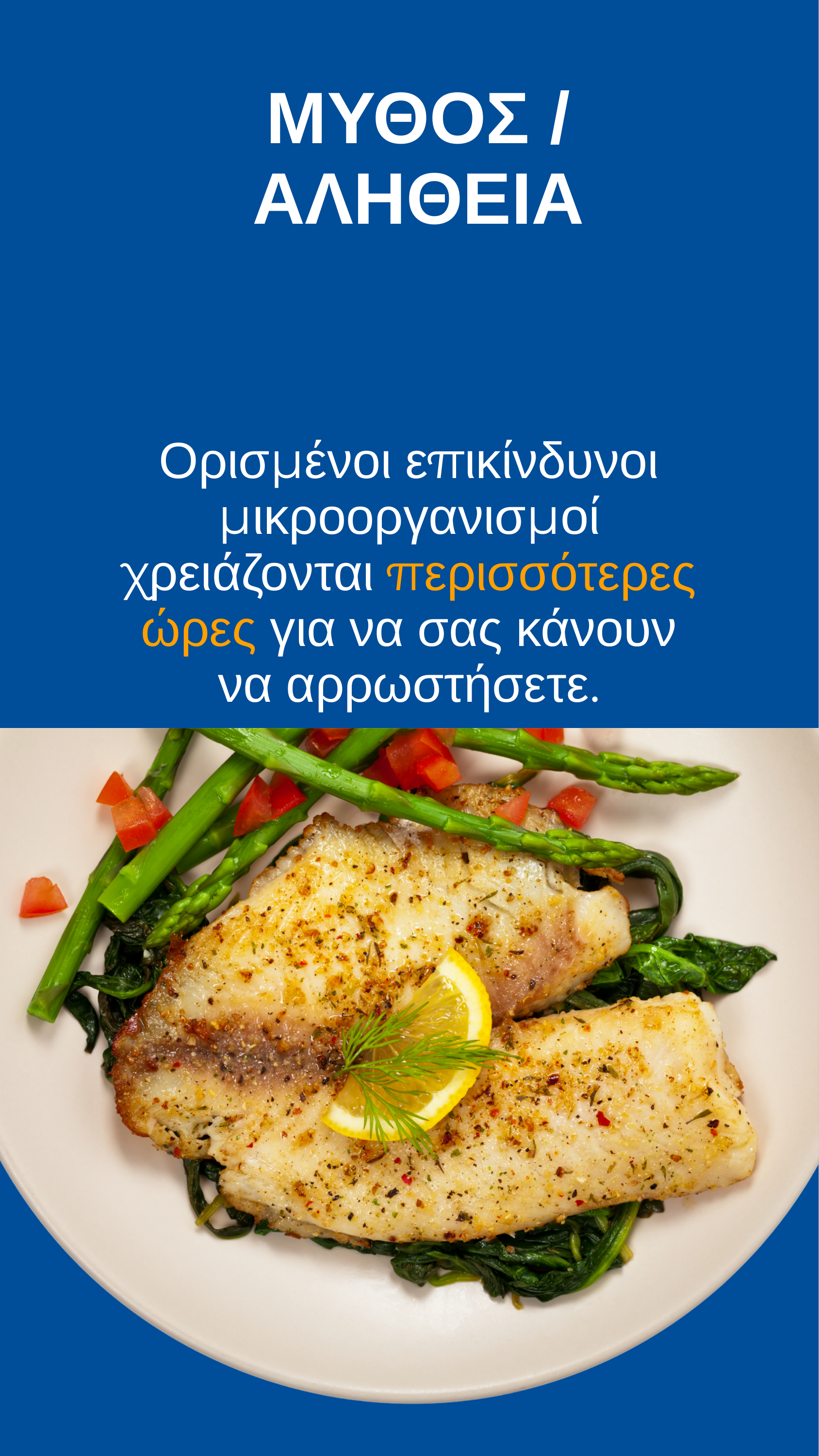

ΜΥΘΟΣ / ΑΛΗΘΕΙΑ

Ορισμένοι επικίνδυνοι μικροοργανισμοί χρειάζονται περισσότερες ώρες για να σας κάνουν να αρρωστήσετε.